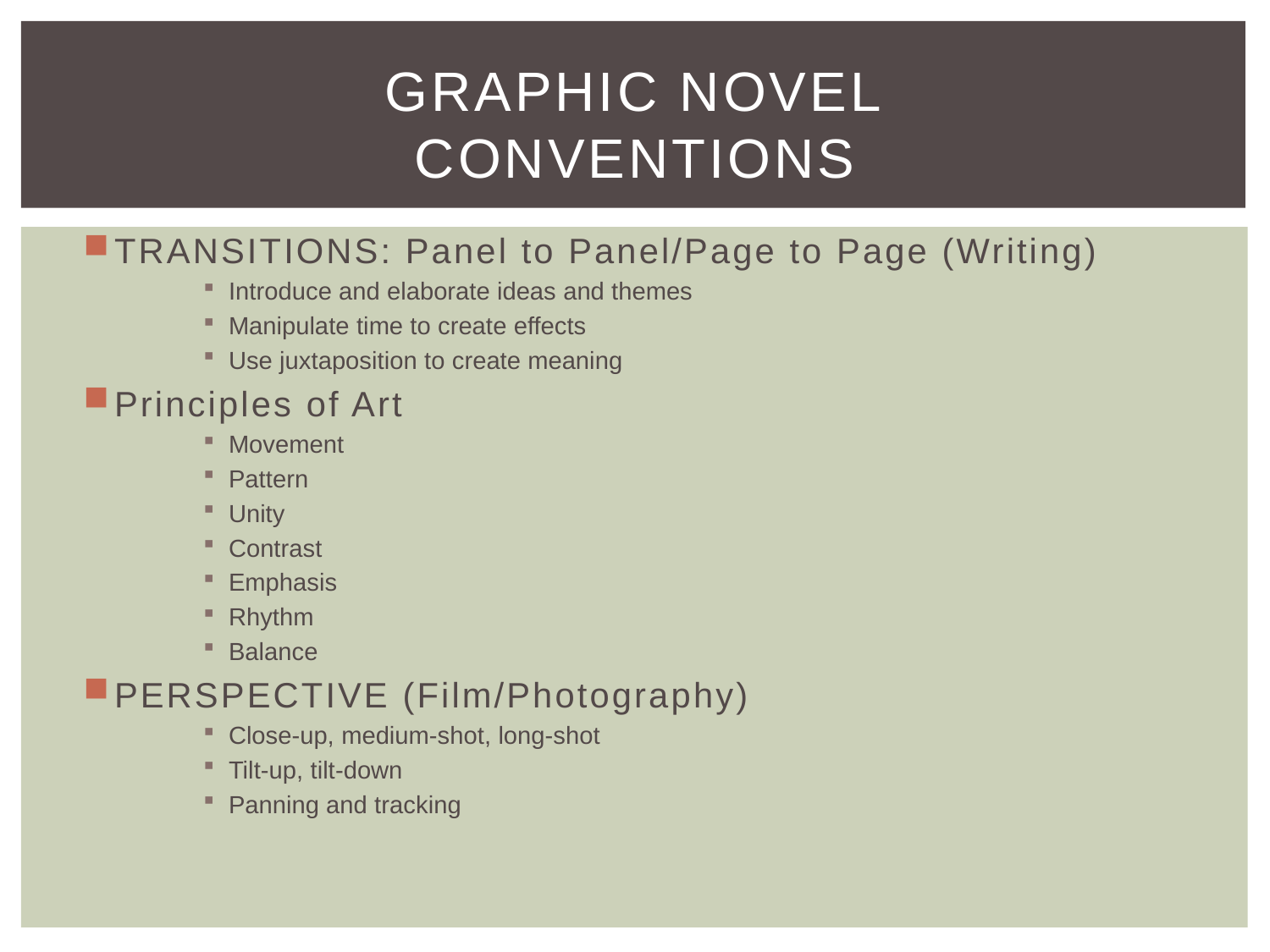

# GRAPHIC NOVEL CONVENTIONS
TRANSITIONS: Panel to Panel/Page to Page (Writing)
Introduce and elaborate ideas and themes
Manipulate time to create effects
Use juxtaposition to create meaning
Principles of Art
Movement
Pattern
Unity
Contrast
Emphasis
Rhythm
Balance
PERSPECTIVE (Film/Photography)
Close-up, medium-shot, long-shot
Tilt-up, tilt-down
Panning and tracking